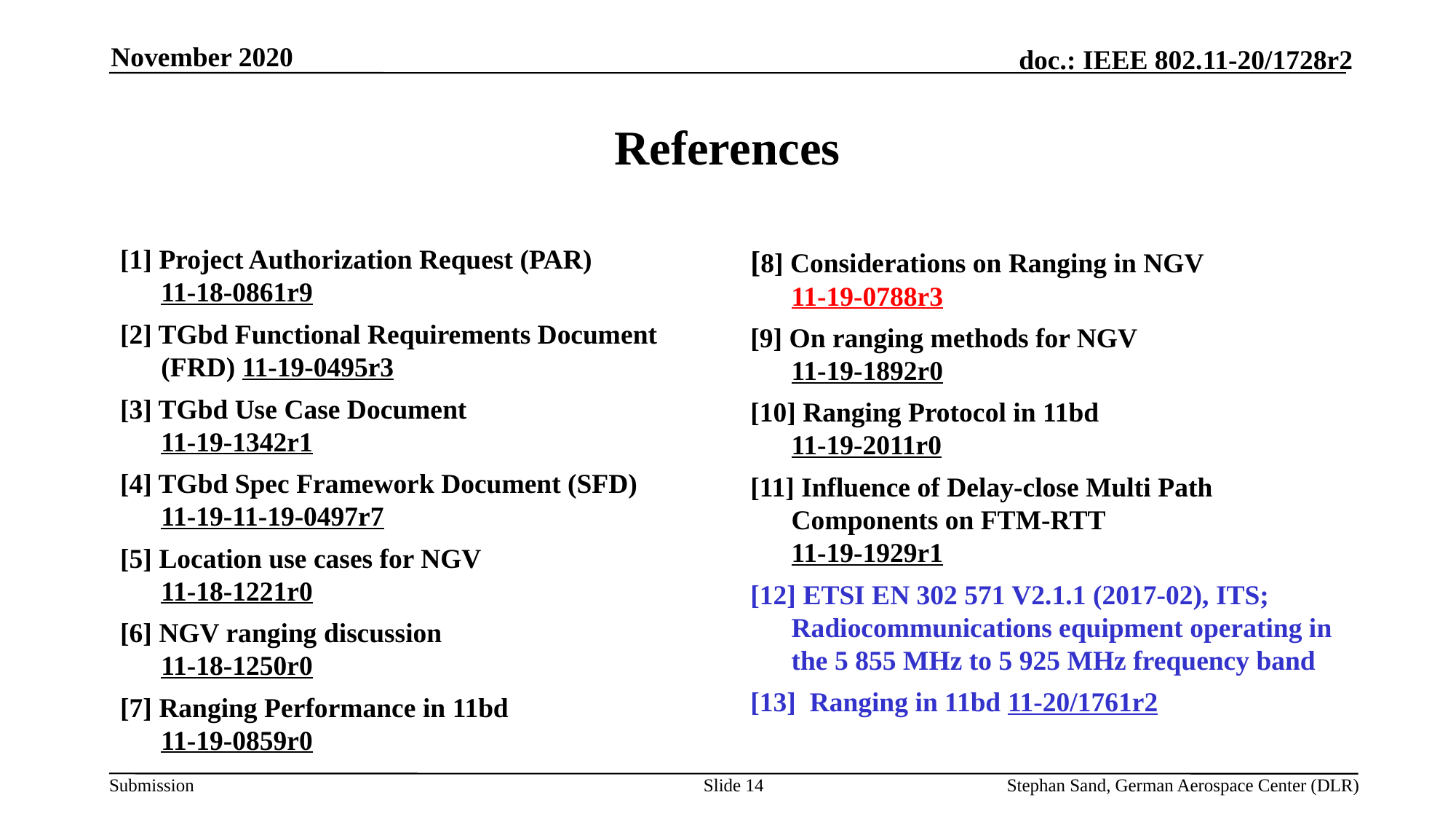

November 2020
# References
[1] Project Authorization Request (PAR) 11-18-0861r9
[2] TGbd Functional Requirements Document (FRD) 11-19-0495r3
[3] TGbd Use Case Document
11-19-1342r1
[4] TGbd Spec Framework Document (SFD) 11-19-11-19-0497r7
[5] Location use cases for NGV
11-18-1221r0
[6] NGV ranging discussion
11-18-1250r0
[7] Ranging Performance in 11bd
11-19-0859r0

[8] Considerations on Ranging in NGV 11-19-0788r3
[9] On ranging methods for NGV
11-19-1892r0
[10] Ranging Protocol in 11bd
11-19-2011r0
[11] Influence of Delay-close Multi Path Components on FTM-RTT
11-19-1929r1
[12] ETSI EN 302 571 V2.1.1 (2017-02), ITS; Radiocommunications equipment operating in the 5 855 MHz to 5 925 MHz frequency band
[13]  Ranging in 11bd 11-20/1761r2
Slide 14
Stephan Sand, German Aerospace Center (DLR)